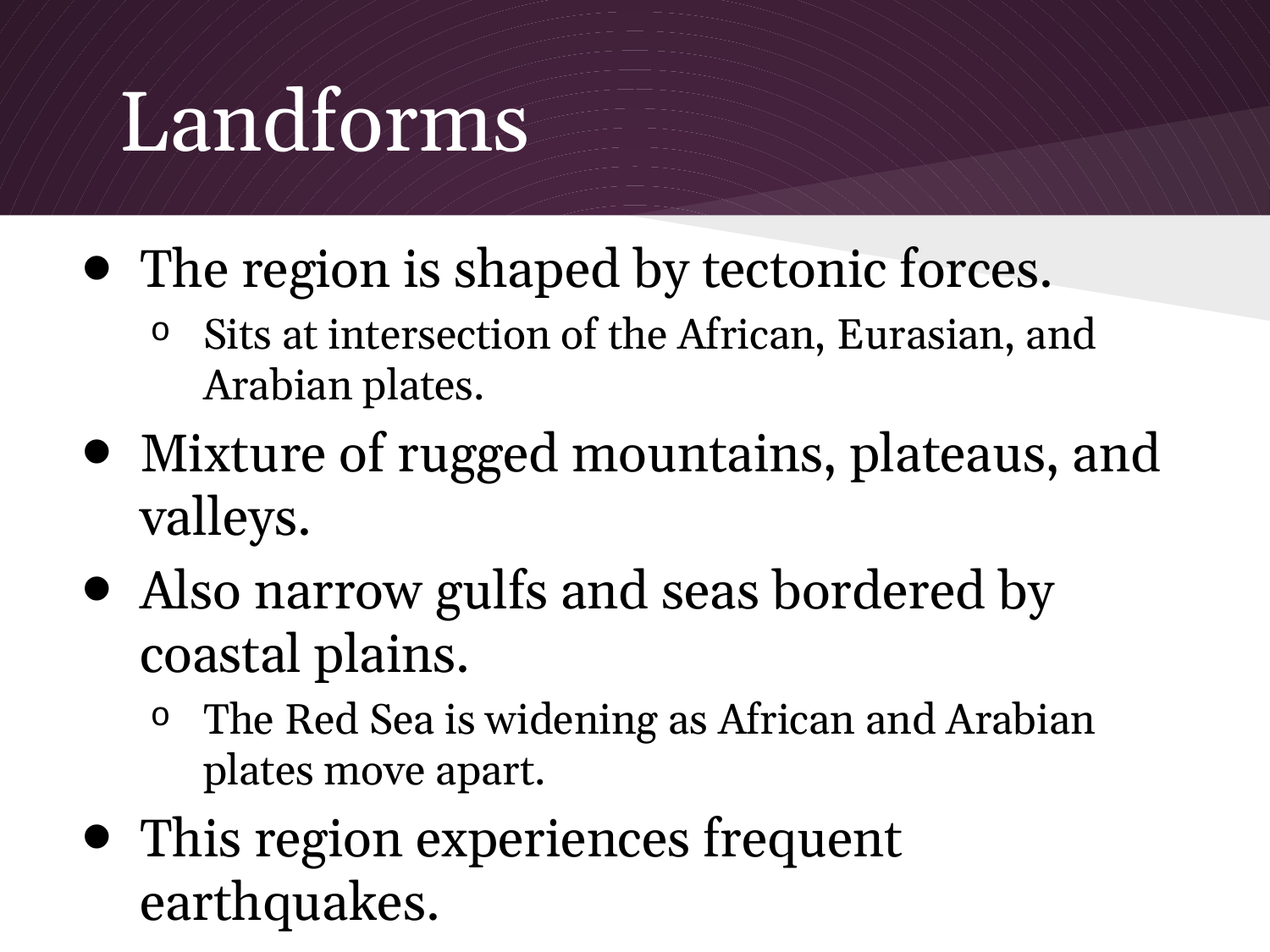

# Landforms
The region is shaped by tectonic forces.
Sits at intersection of the African, Eurasian, and Arabian plates.
Mixture of rugged mountains, plateaus, and valleys.
Also narrow gulfs and seas bordered by coastal plains.
The Red Sea is widening as African and Arabian plates move apart.
This region experiences frequent earthquakes.